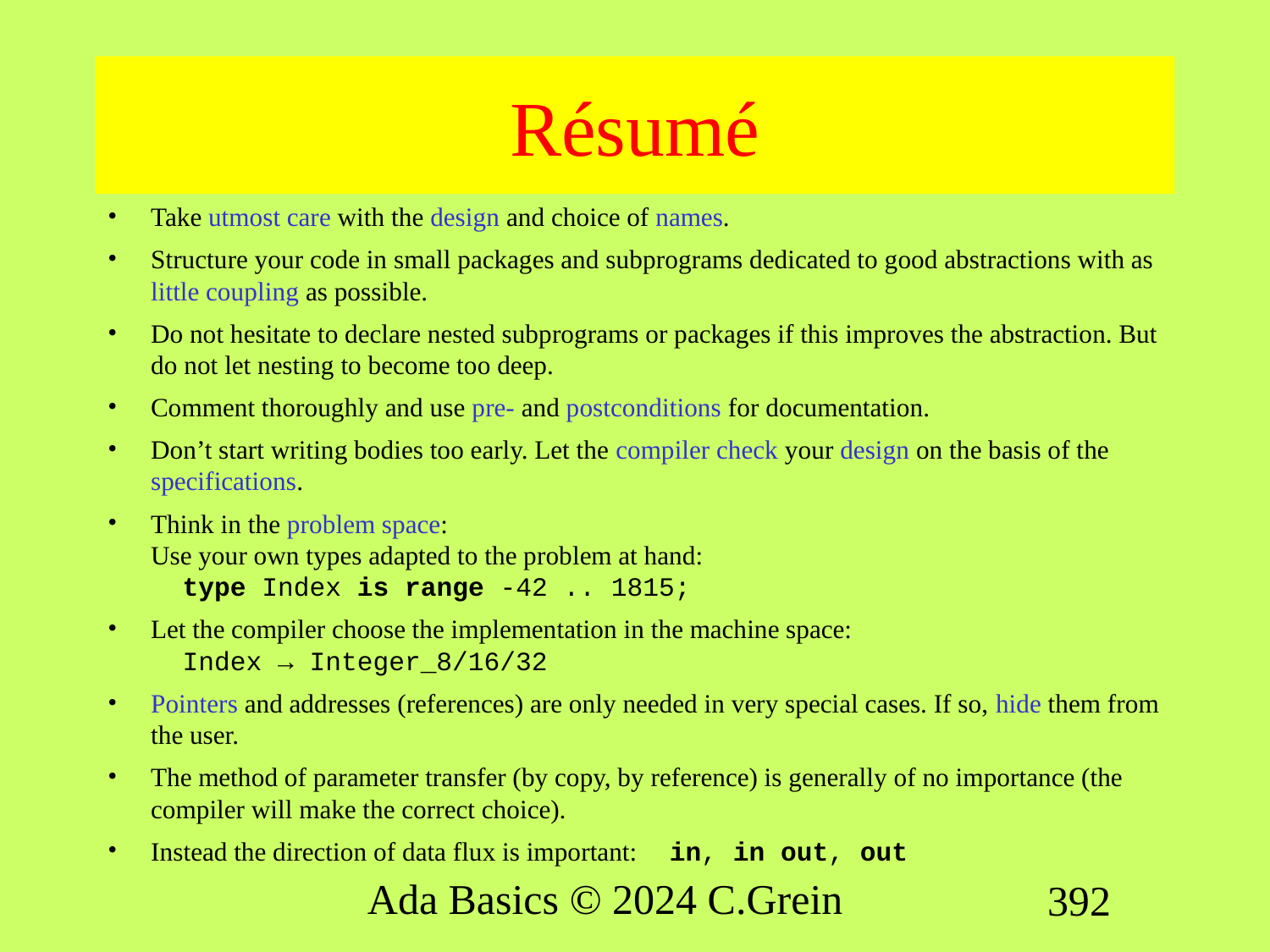

# Résumé
Take utmost care with the design and choice of names.
Structure your code in small packages and subprograms dedicated to good abstractions with as little coupling as possible.
Do not hesitate to declare nested subprograms or packages if this improves the abstraction. But do not let nesting to become too deep.
Comment thoroughly and use pre- and postconditions for documentation.
Don’t start writing bodies too early. Let the compiler check your design on the basis of the specifications.
Think in the problem space:
Use your own types adapted to the problem at hand:
  type Index is range -42 .. 1815;
Let the compiler choose the implementation in the machine space:
  Index → Integer_8/16/32
Pointers and addresses (references) are only needed in very special cases. If so, hide them from the user.
The method of parameter transfer (by copy, by reference) is generally of no importance (the compiler will make the correct choice).
Instead the direction of data flux is important:  in, in out, out
Ada Basics © 2024 C.Grein
392